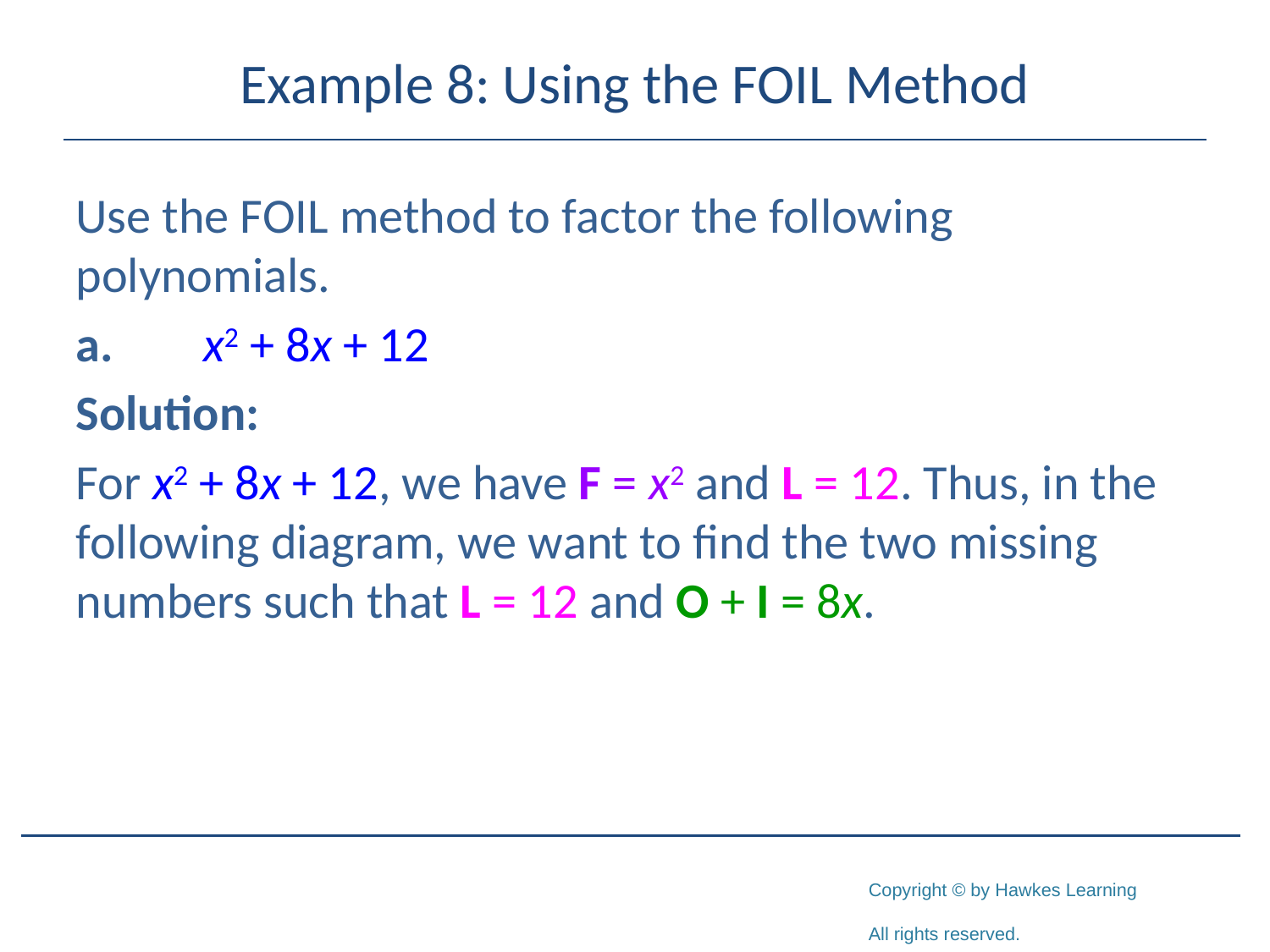

# Example 8: Using the FOIL Method
Use the FOIL method to factor the following polynomials.
a.	x2 + 8x + 12
Solution:
For x2 + 8x + 12, we have F = x2 and L = 12. Thus, in the following diagram, we want to find the two missing numbers such that L = 12 and O + I = 8x.